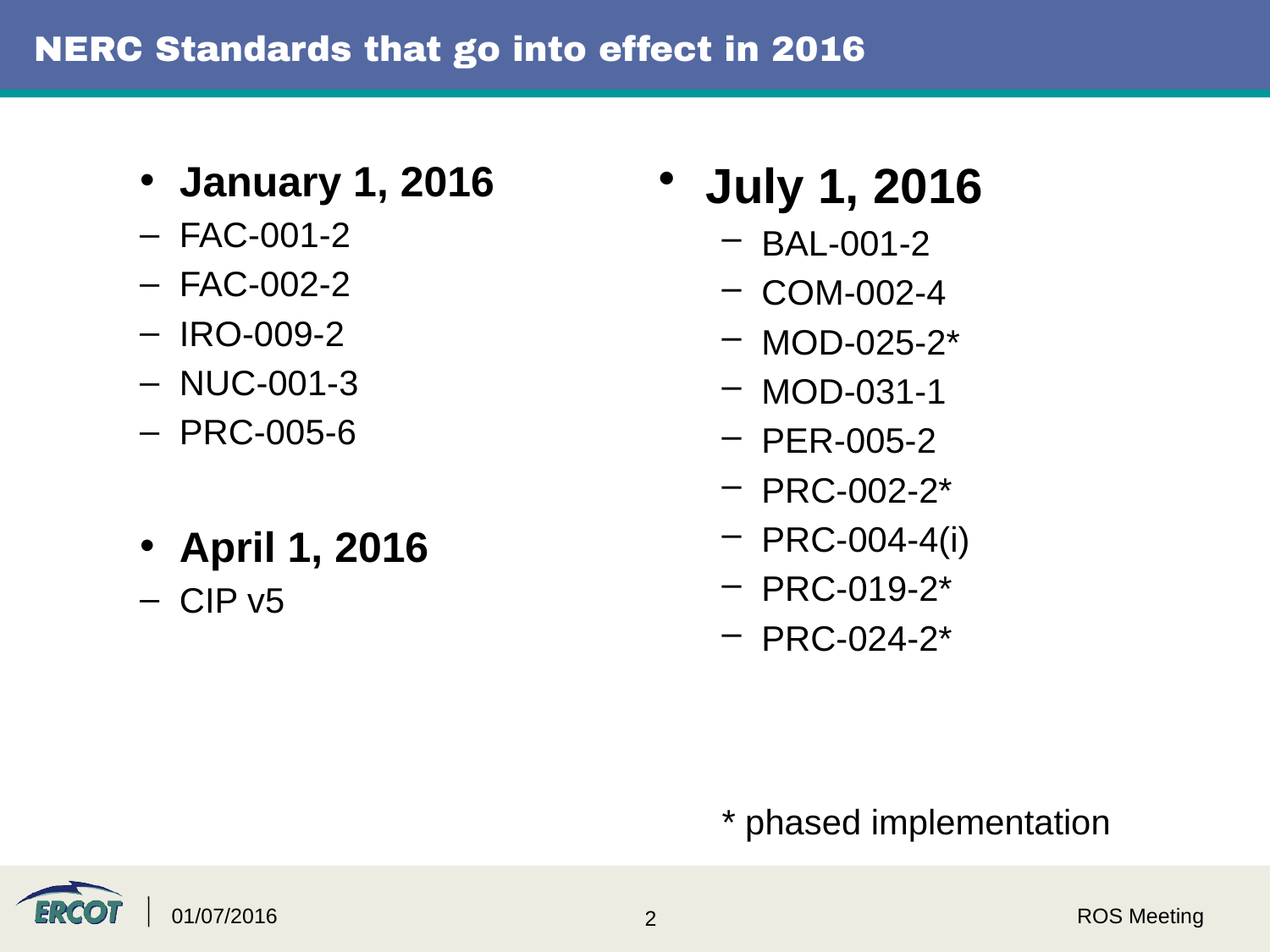

# NERC Standards that go into effect in 2016
January 1, 2016
FAC-001-2
FAC-002-2
IRO-009-2
NUC-001-3
PRC-005-6

April 1, 2016
CIP v5

July 1, 2016
BAL-001-2
COM-002-4
MOD-025-2*
MOD-031-1
PER-005-2
PRC-002-2*
PRC-004-4(i)
PRC-019-2*
PRC-024-2*

* phased implementation

01/07/2016
ROS Meeting